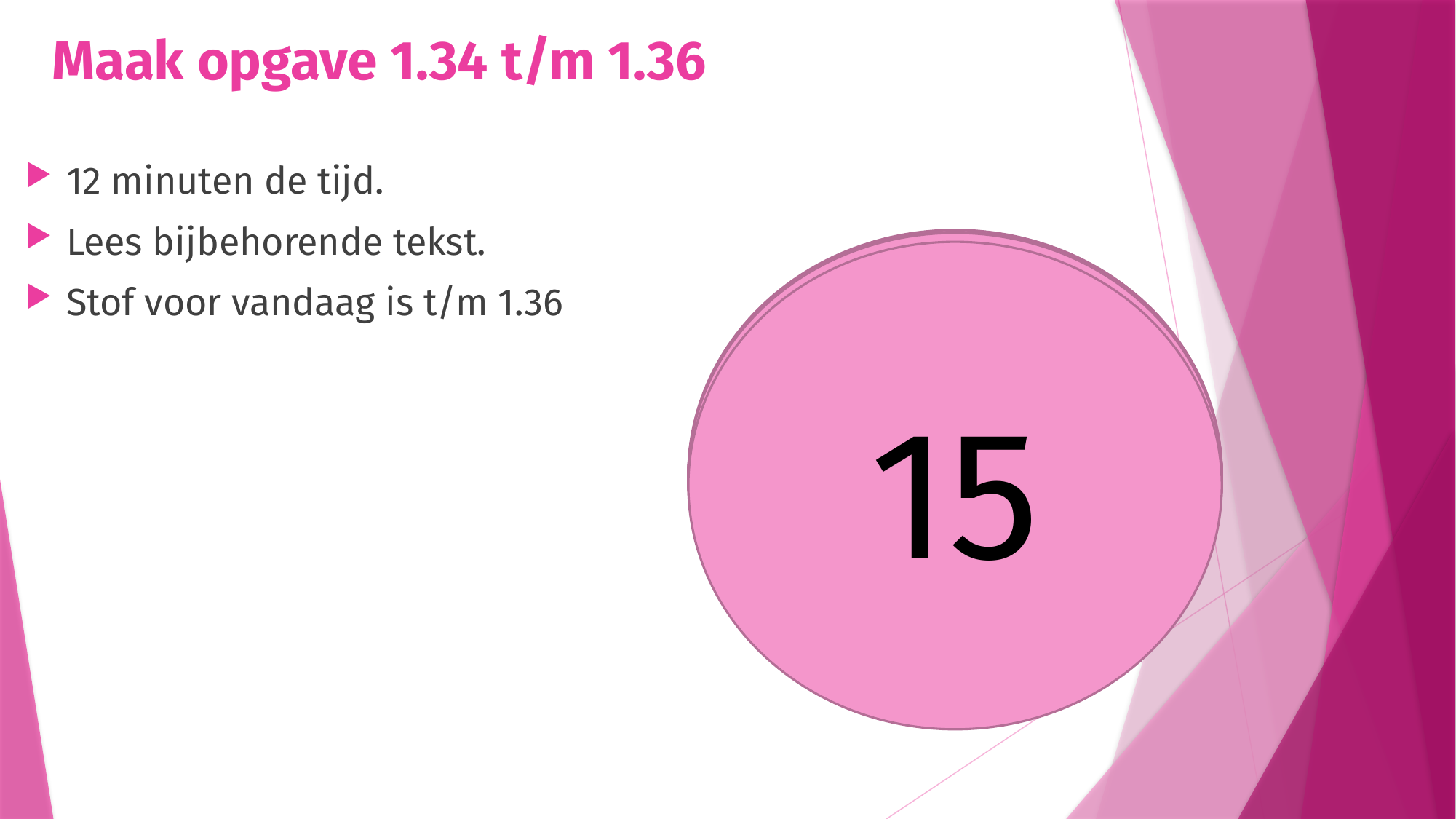

# Maak opgave 1.34 t/m 1.36
12 minuten de tijd.
Lees bijbehorende tekst.
Stof voor vandaag is t/m 1.36
10
11
9
8
14
5
6
7
4
3
1
2
13
12
15